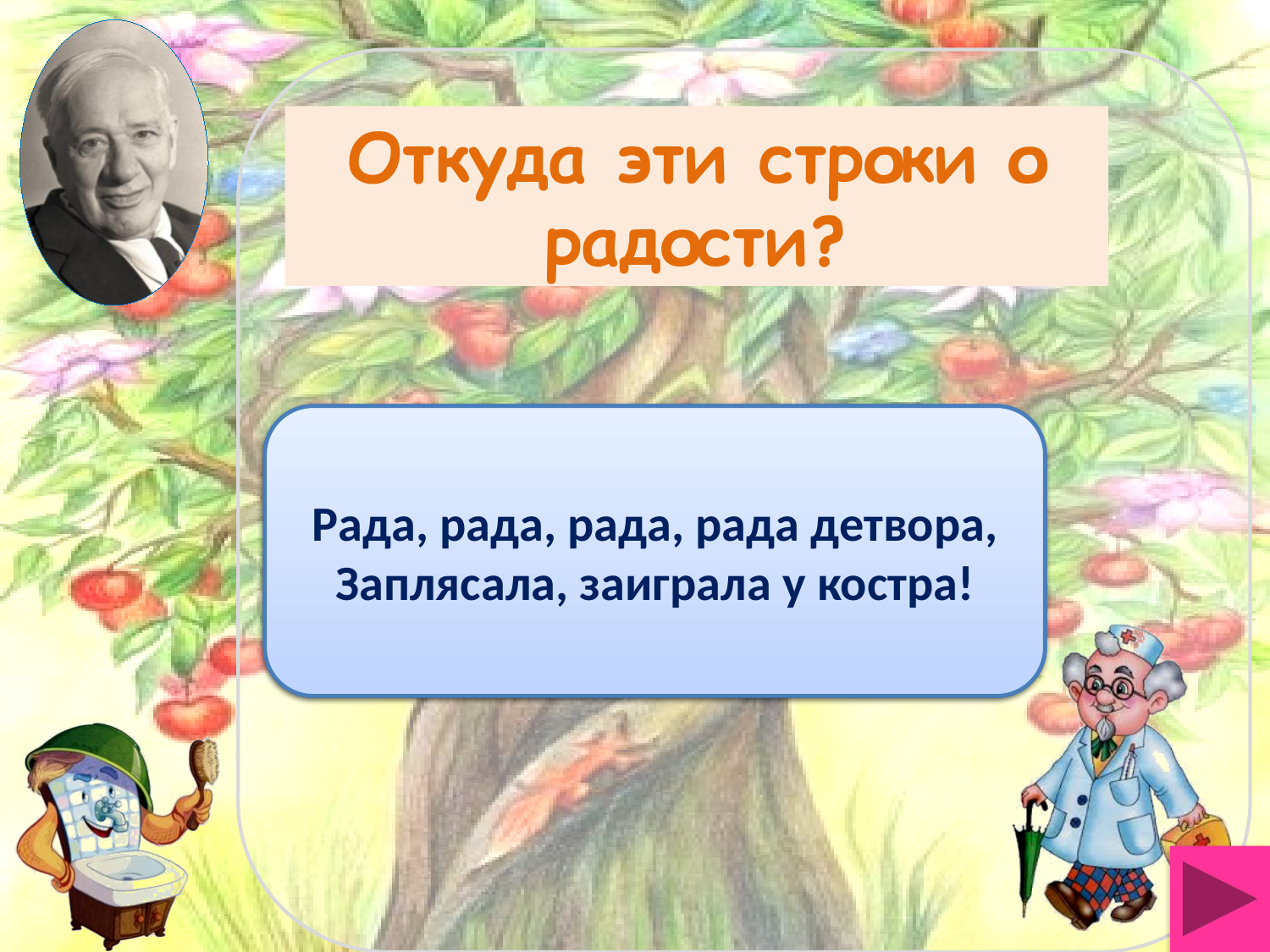

# Откуда эти строки о радости?
«Бармалей»
Рада, рада, рада, рада детвора,
Заплясала, заиграла у костра!